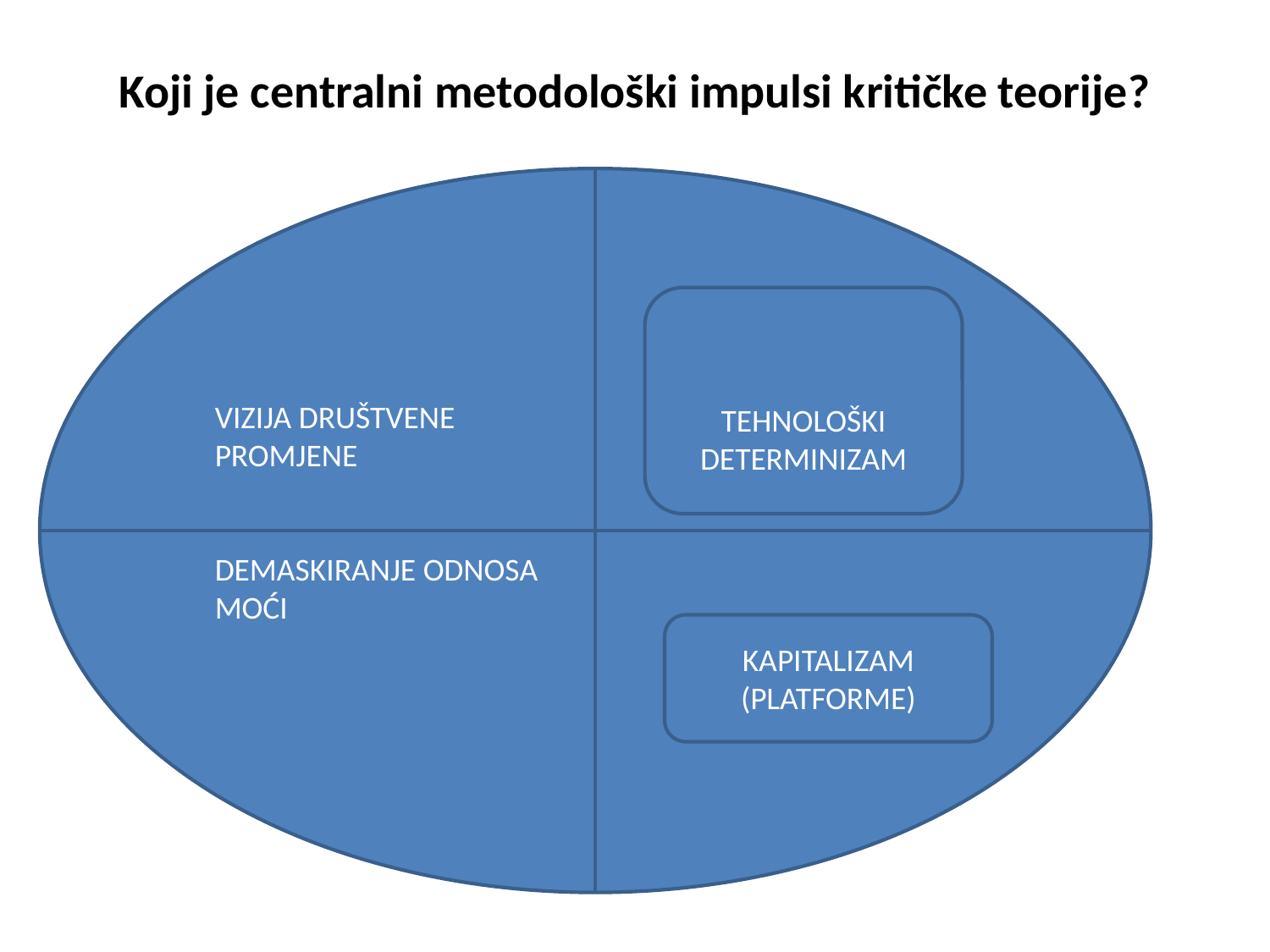

# Koji je centralni metodološki impulsi kritičke teorije?
VIZIJA DRUŠTVENE
PROMJENE

DEMASKIRANJE ODNOSA
MOĆI

VS.

KAPITALIZAM PLATFORME

TEHNOLOŠKI DETERMINIZAM

KAPITALIZAM (PLATFORME)